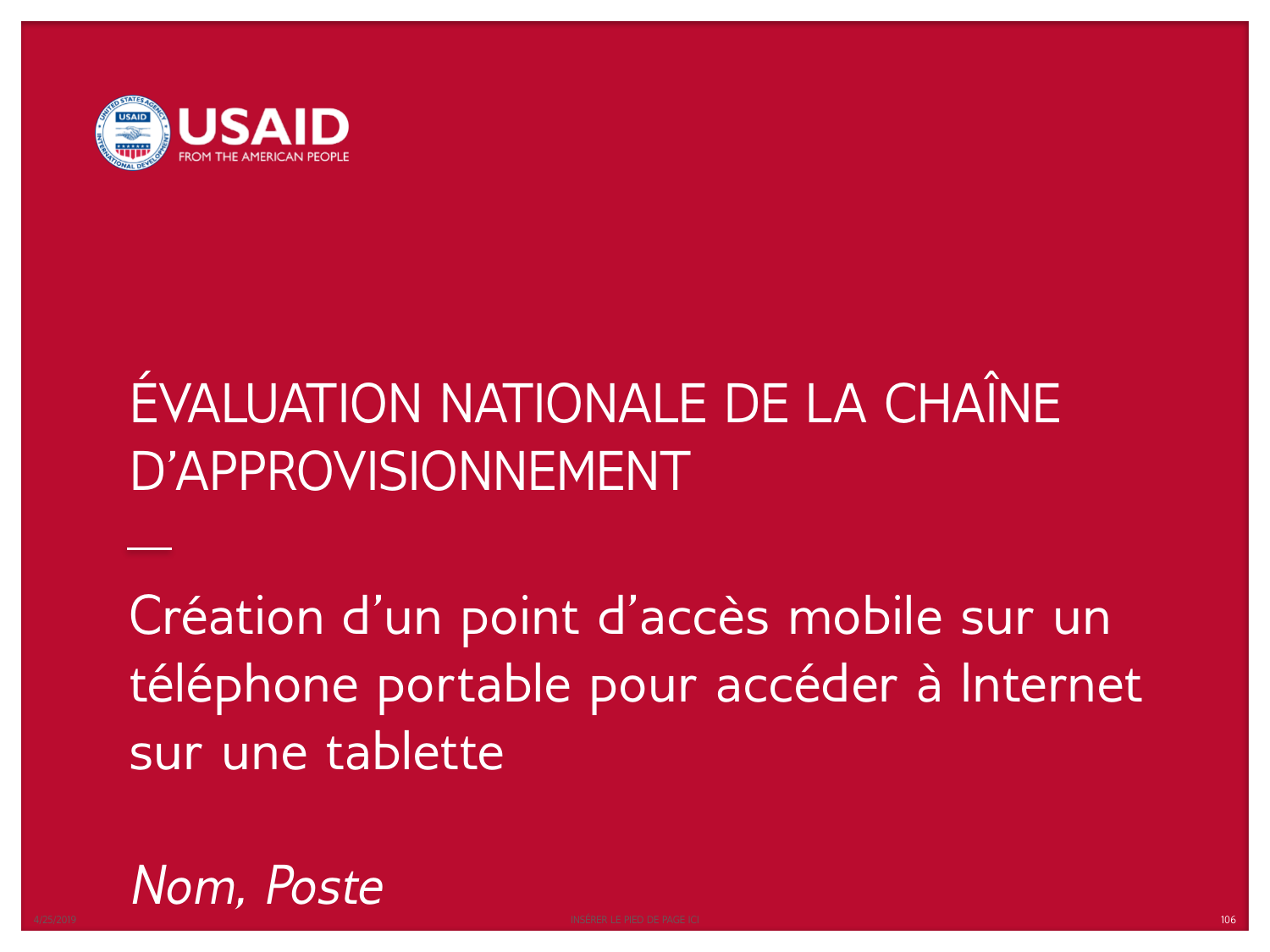

# Création d’un point d’accès mobile sur un téléphone portable pour accéder à Internet sur une tablette Nom, Poste
4/25/2019
INSÉRER LE PIED DE PAGE ICI
106